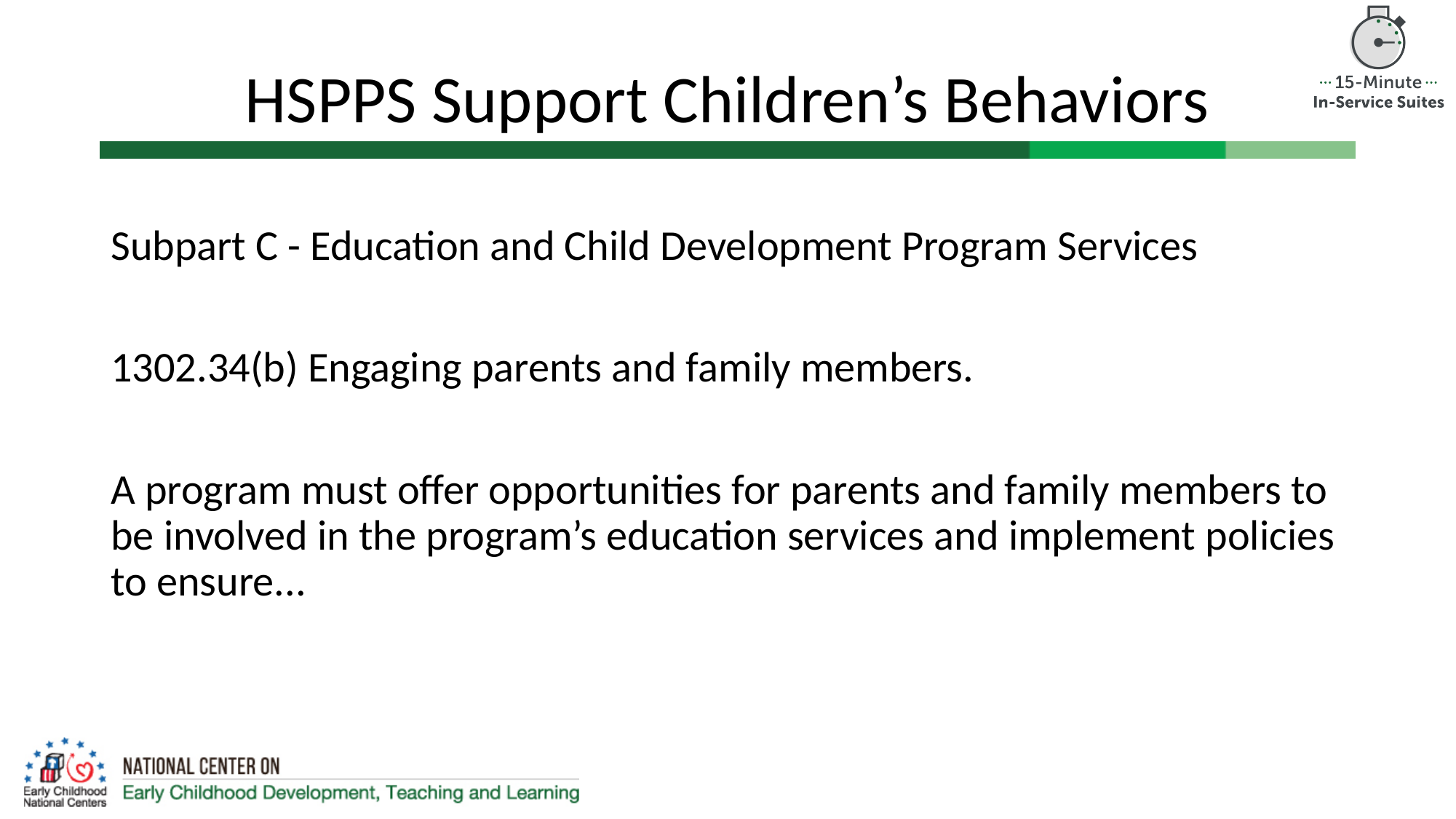

# HSPPS Support Children’s Behaviors
Subpart C - Education and Child Development Program Services

1302.34(b) Engaging parents and family members.

A program must offer opportunities for parents and family members to be involved in the program’s education services and implement policies to ensure...